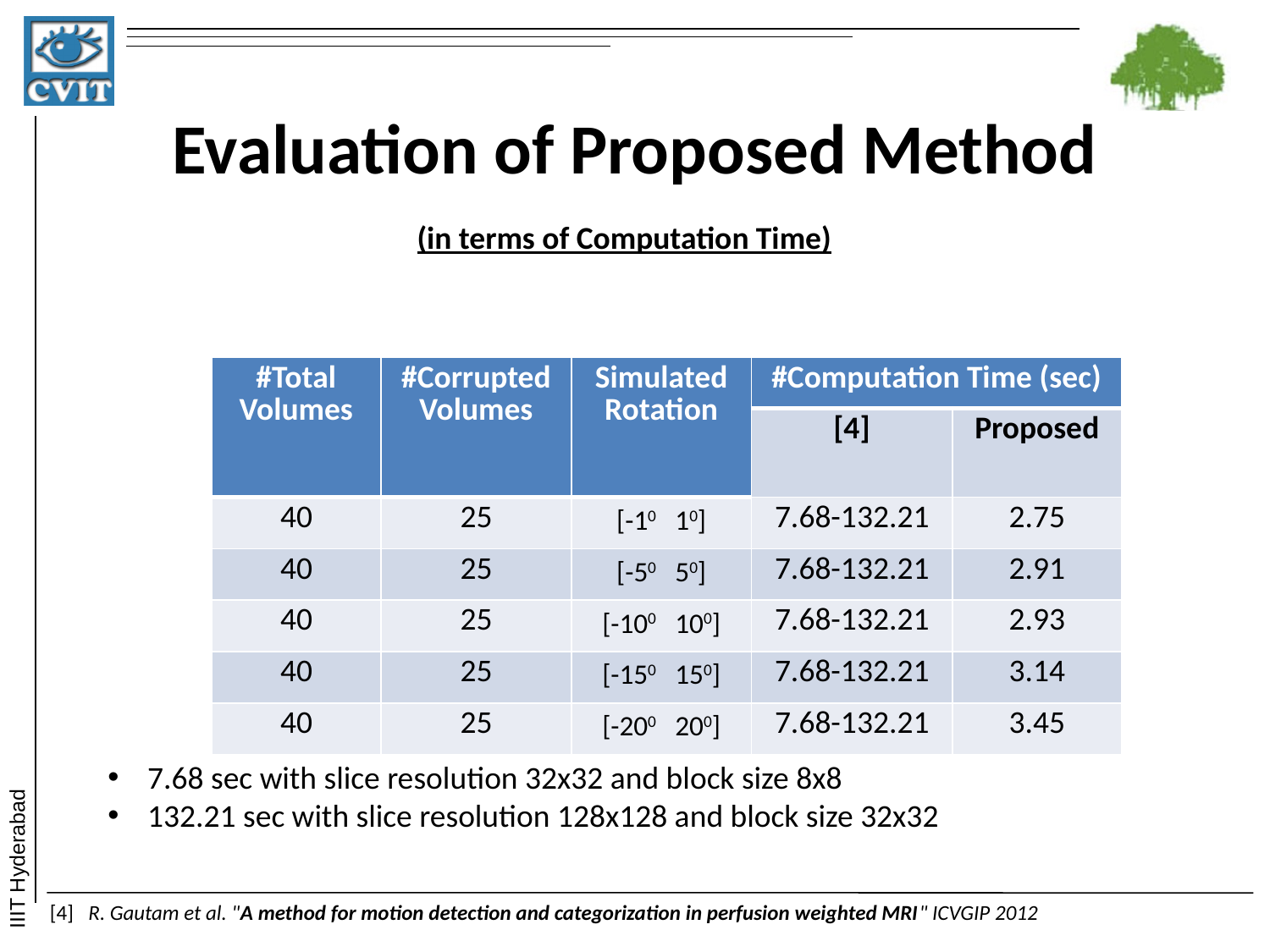

# Evaluation of Proposed Method
(in terms of Computation Time)
| #Total Volumes | #Corrupted Volumes | Simulated Rotation | #Computation Time (sec) |  |
| --- | --- | --- | --- | --- |
|  |  |  | [4] | Proposed |
| 40 | 25 | [-10 10] | 7.68-132.21 | 2.75 |
| 40 | 25 | [-50 50] | 7.68-132.21 | 2.91 |
| 40 | 25 | [-100 100] | 7.68-132.21 | 2.93 |
| 40 | 25 | [-150 150] | 7.68-132.21 | 3.14 |
| 40 | 25 | [-200 200] | 7.68-132.21 | 3.45 |
7.68 sec with slice resolution 32x32 and block size 8x8
132.21 sec with slice resolution 128x128 and block size 32x32
[4]   R. Gautam et al. "A method for motion detection and categorization in perfusion weighted MRI" ICVGIP 2012